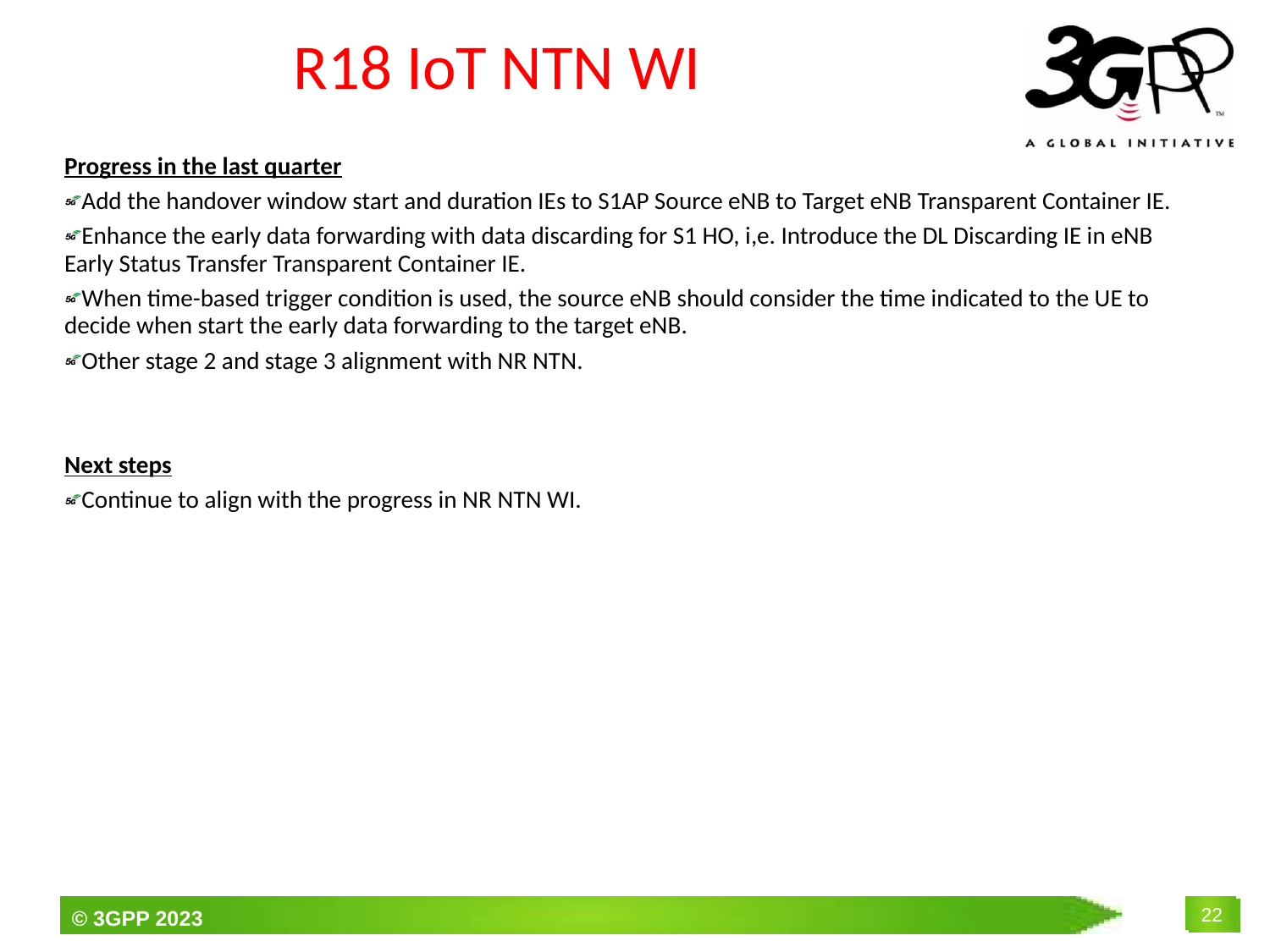

# R18 IoT NTN WI
Progress in the last quarter
Add the handover window start and duration IEs to S1AP Source eNB to Target eNB Transparent Container IE.
Enhance the early data forwarding with data discarding for S1 HO, i,e. Introduce the DL Discarding IE in eNB Early Status Transfer Transparent Container IE.
When time-based trigger condition is used, the source eNB should consider the time indicated to the UE to decide when start the early data forwarding to the target eNB.
Other stage 2 and stage 3 alignment with NR NTN.

Next steps
Continue to align with the progress in NR NTN WI.

22